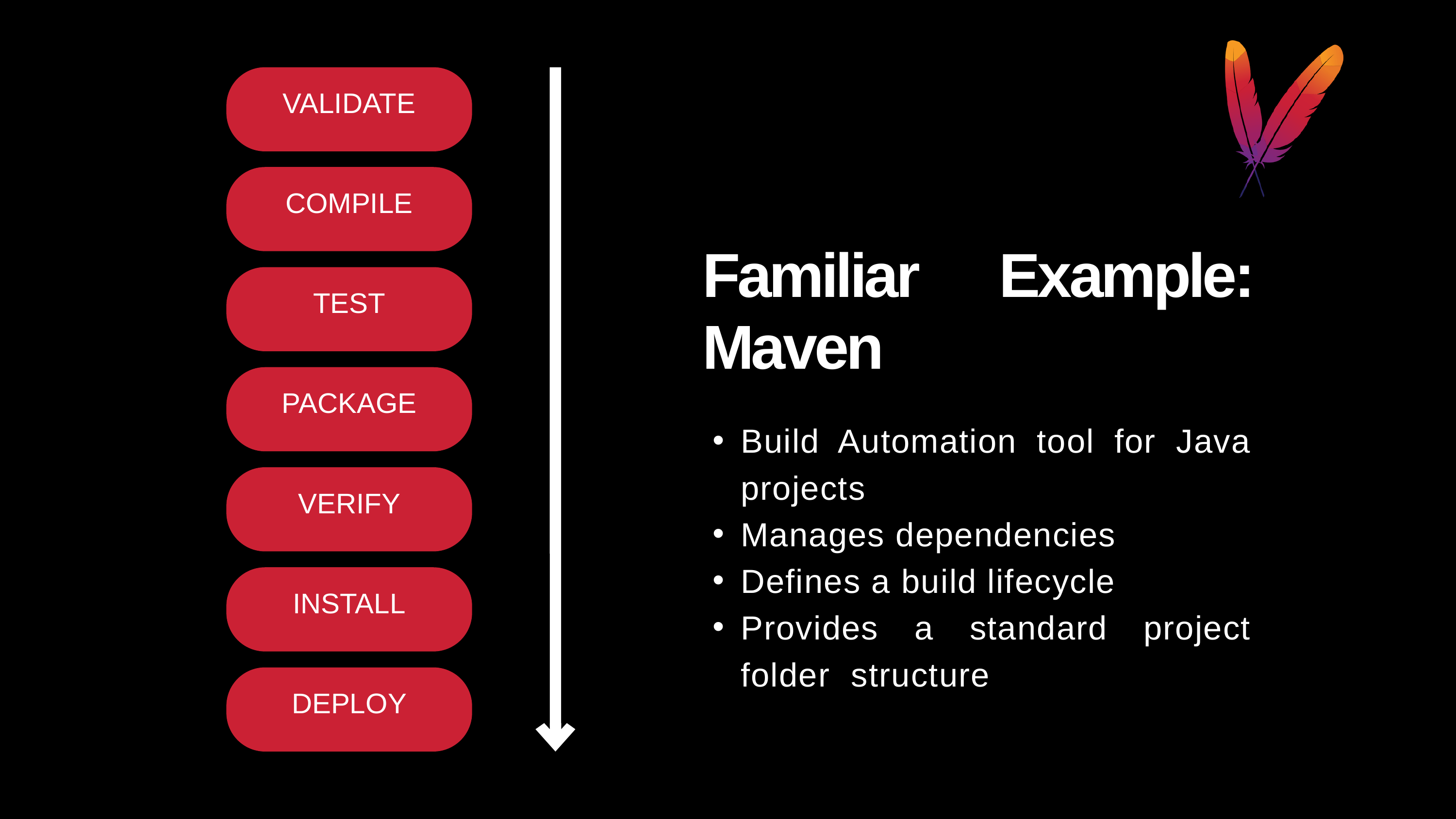

VALIDATE

COMPILE
Familiar Example: Maven

TEST

PACKAGE
Build Automation tool for Java projects
Manages dependencies
Defines a build lifecycle
Provides a standard project folder  structure

VERIFY

INSTALL

DEPLOY